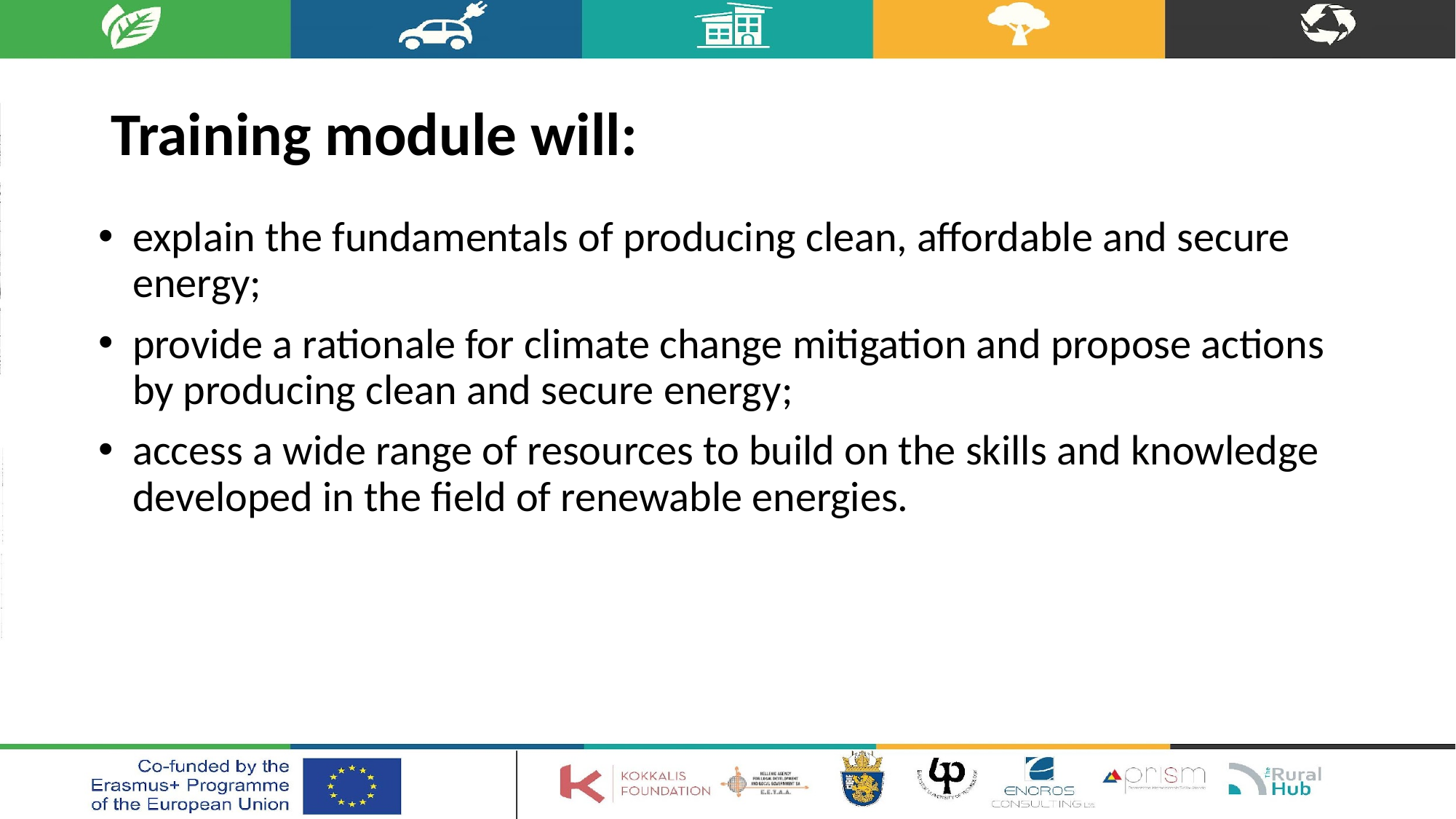

# Training module will:
explain the fundamentals of producing clean, affordable and secure energy;
provide a rationale for climate change mitigation and propose actions by producing clean and secure energy;
access a wide range of resources to build on the skills and knowledge developed in the field of renewable energies.